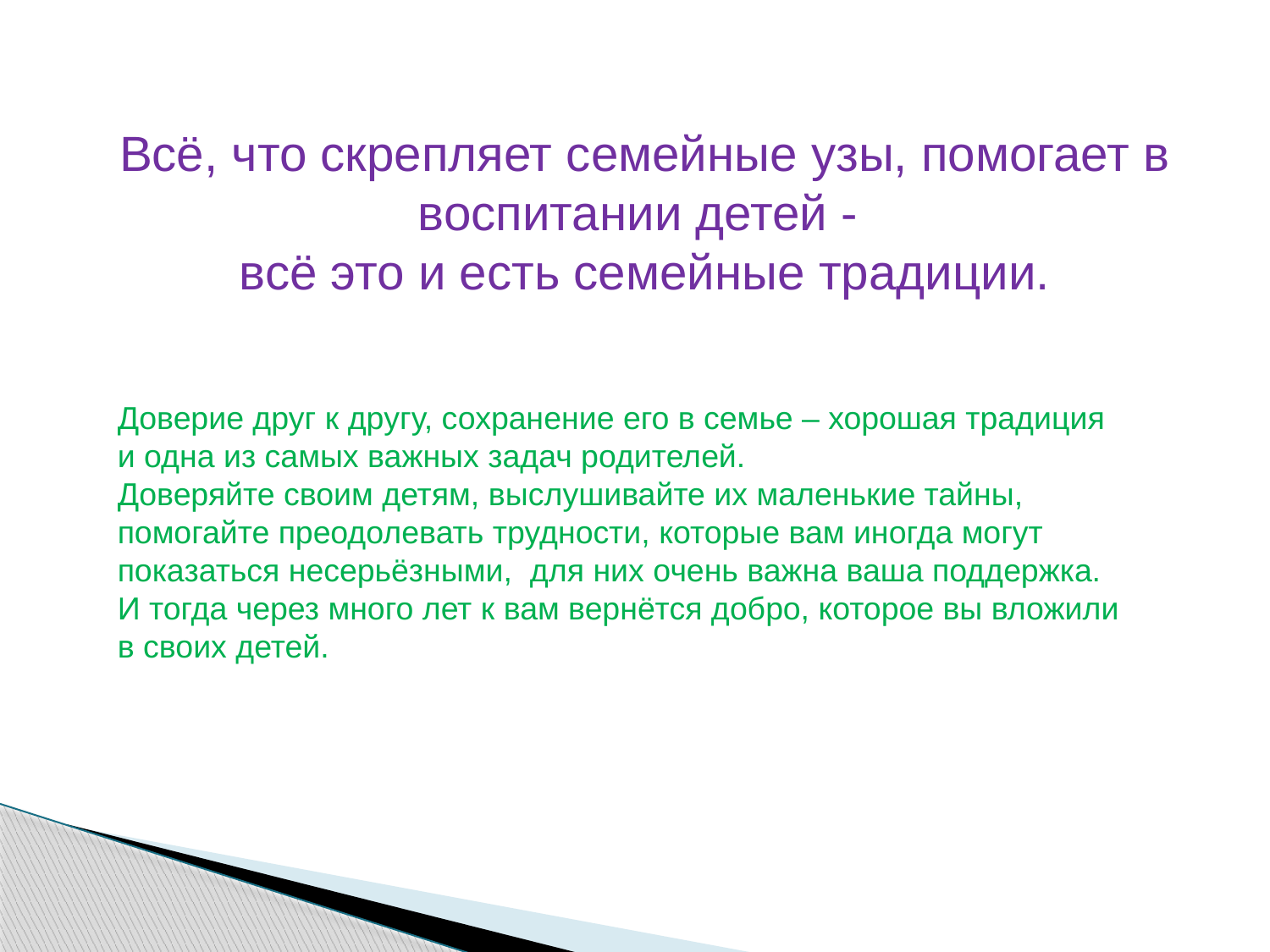

Всё, что скрепляет семейные узы, помогает в воспитании детей -
всё это и есть семейные традиции.

Доверие друг к другу, сохранение его в семье – хорошая традиция
и одна из самых важных задач родителей.
Доверяйте своим детям, выслушивайте их маленькие тайны,
помогайте преодолевать трудности, которые вам иногда могут
показаться несерьёзными,  для них очень важна ваша поддержка.
И тогда через много лет к вам вернётся добро, которое вы вложили
в своих детей.